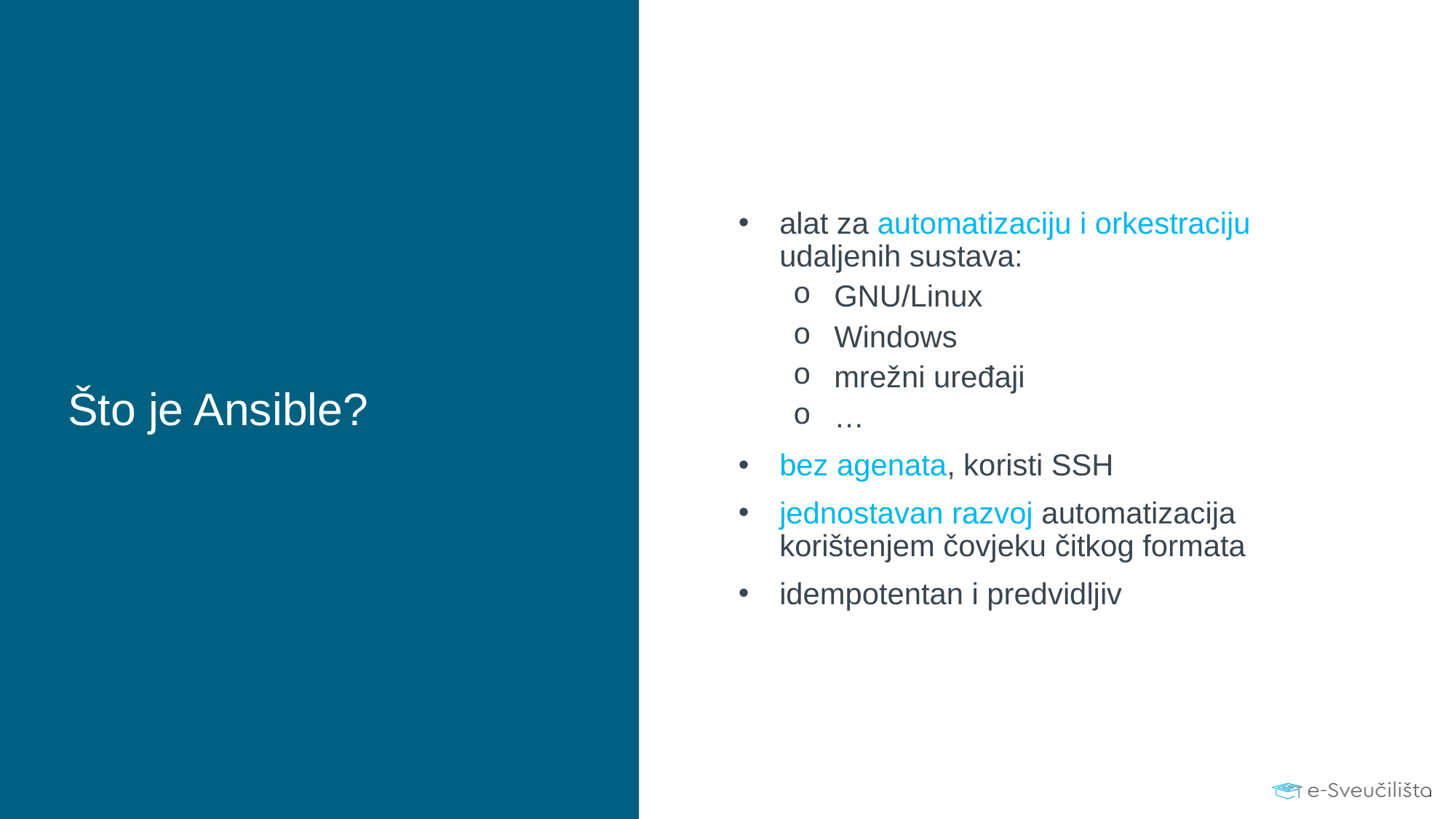

alat za automatizaciju i orkestraciju udaljenih sustava:
GNU/Linux
Windows
mrežni uređaji
…
bez agenata, koristi SSH
jednostavan razvoj automatizacija korištenjem čovjeku čitkog formata
idempotentan i predvidljiv
# Što je Ansible?